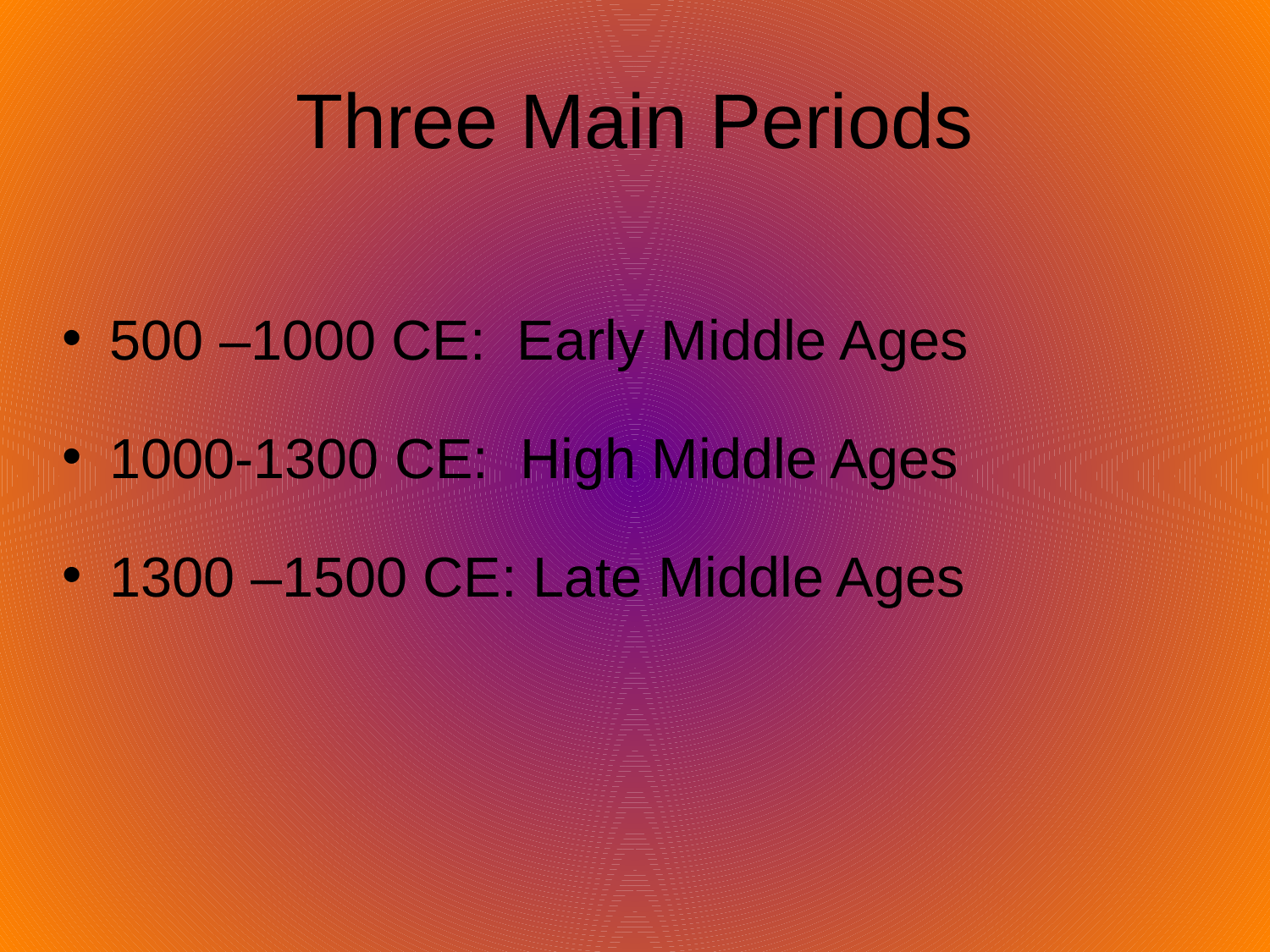

# Three Main Periods

500 –1000 CE:  Early Middle Ages

1000-1300 CE:  High Middle Ages

1300 –1500 CE: Late Middle Ages